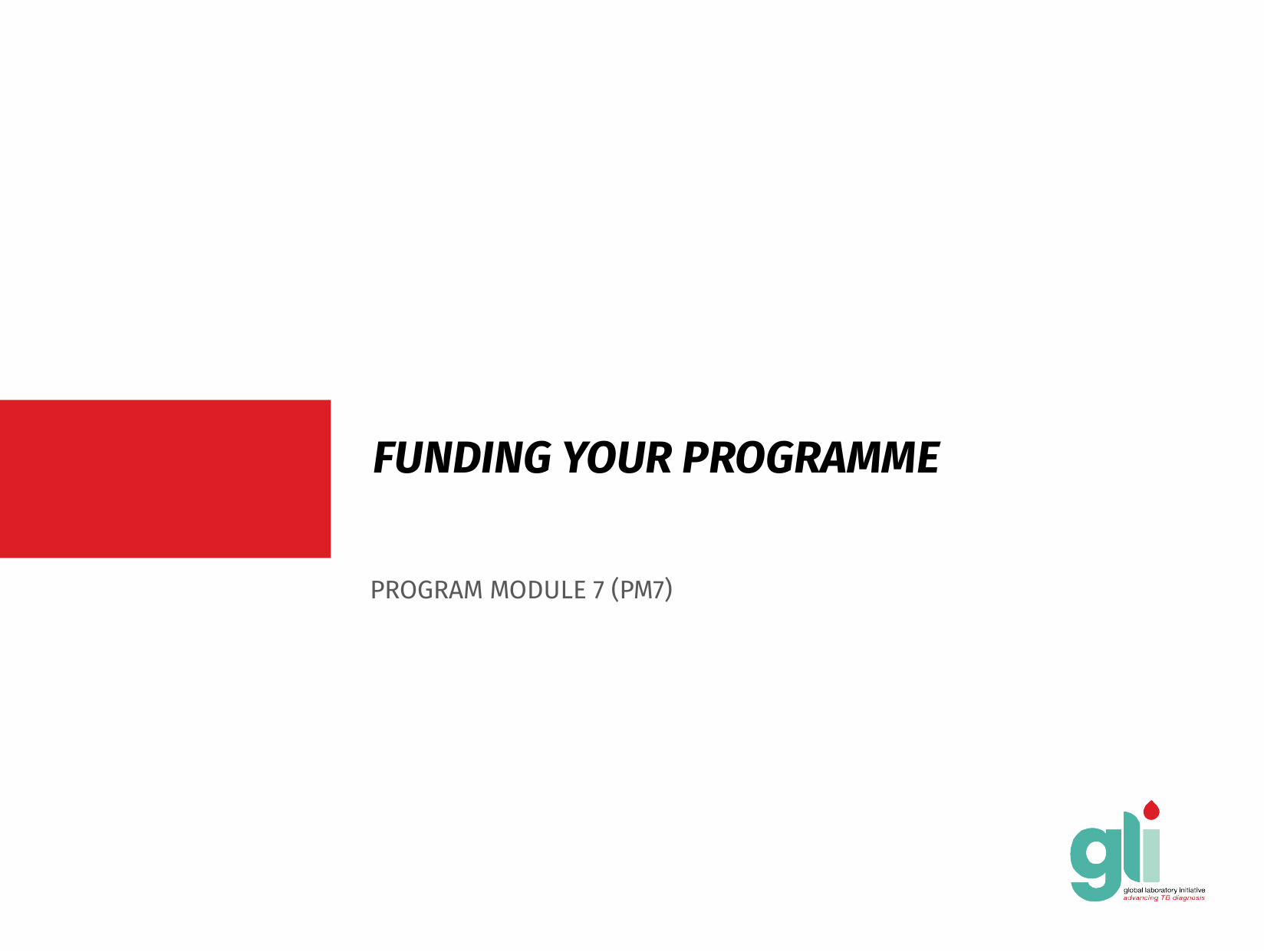

# FUNDING YOUR PROGRAMME
PROGRAM MODULE 7 (PM7)